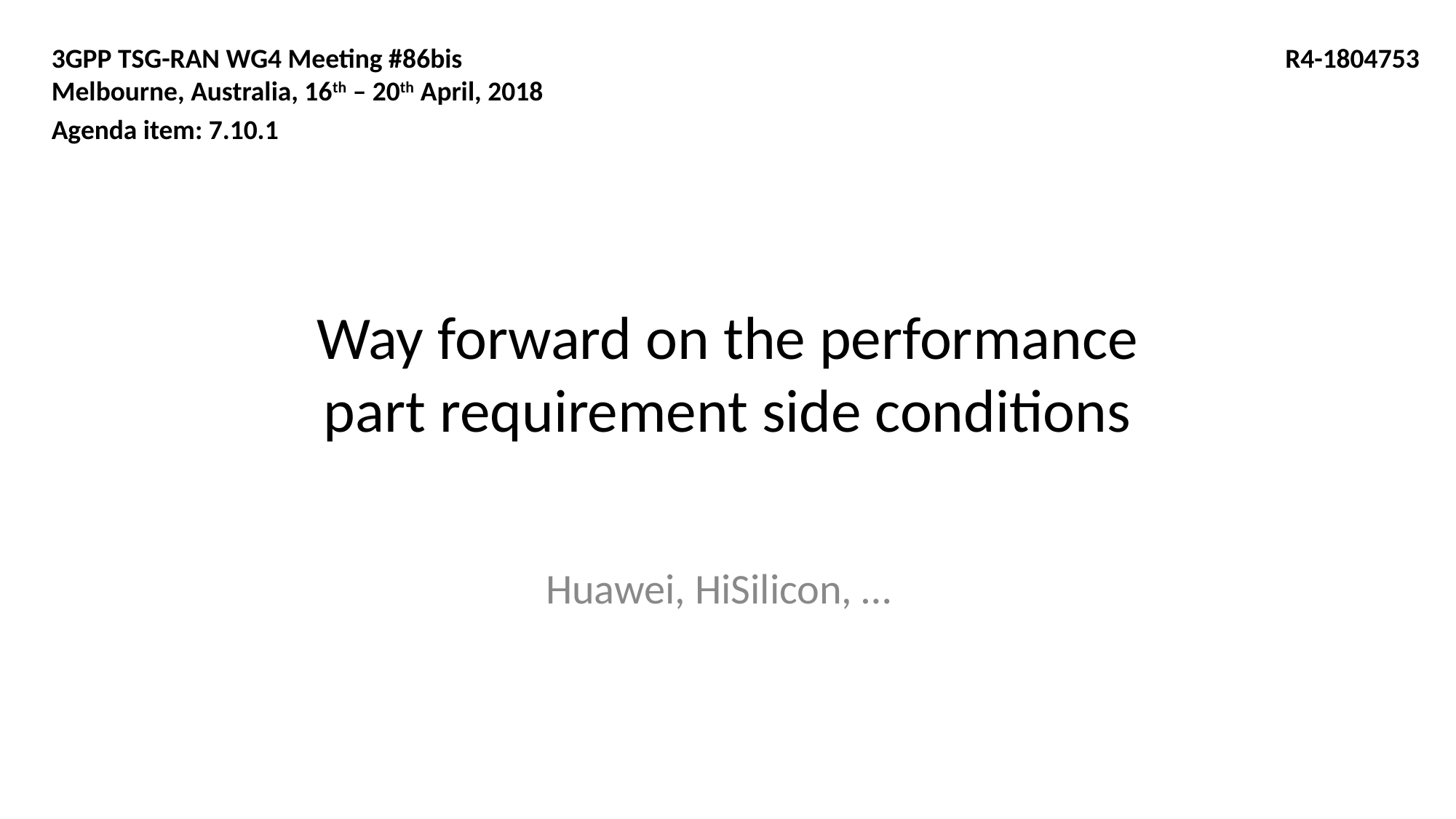

3GPP TSG-RAN WG4 Meeting #86bis
Melbourne, Australia, 16th – 20th April, 2018
Agenda item: 7.10.1
R4-1804753
# Way forward on the performance part requirement side conditions
Huawei, HiSilicon, …